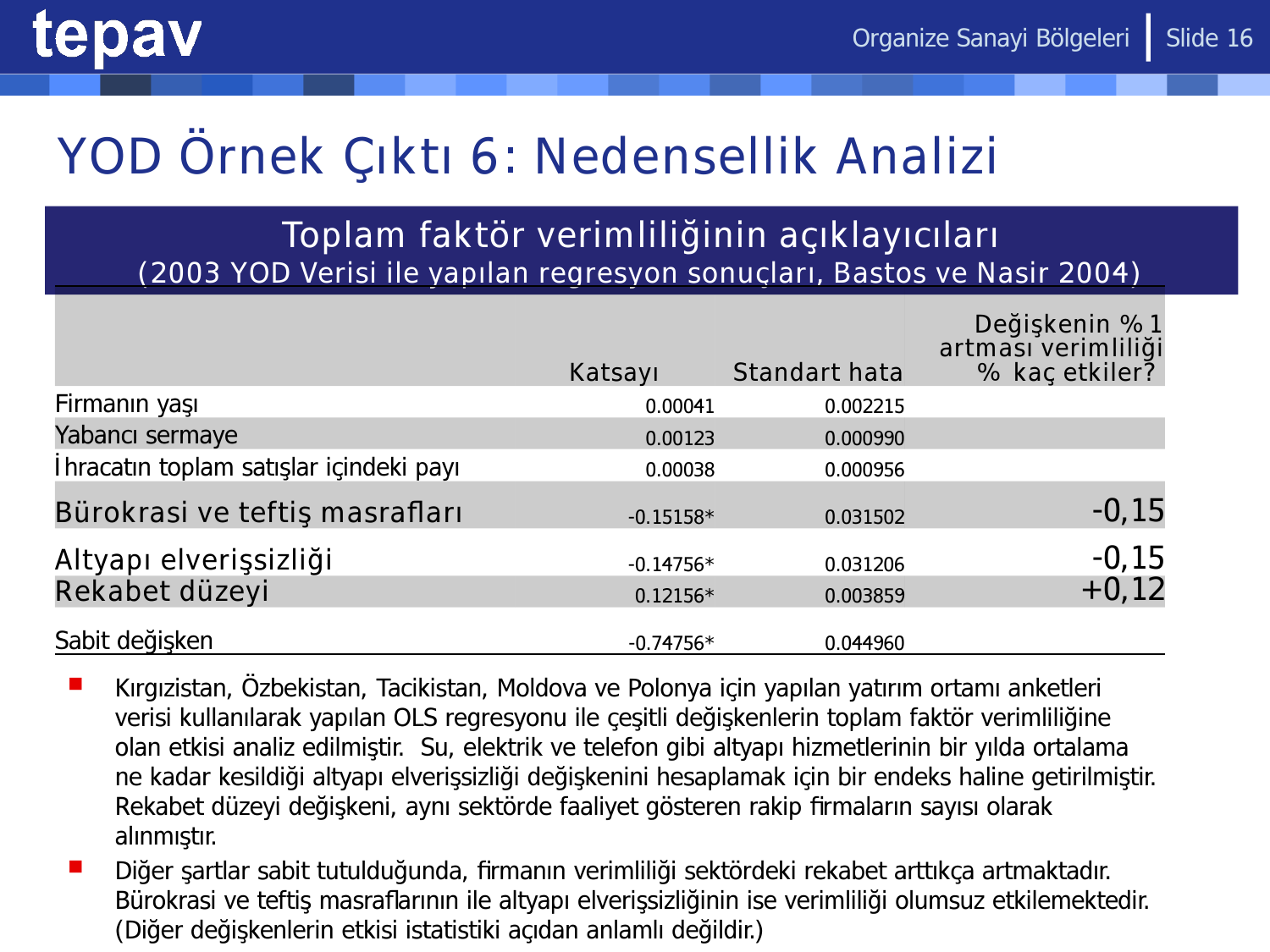

Organize Sanayi Bölgeleri
Slide 16
YOD Örnek Çıktı 6: Nedensellik Analizi
Toplam faktör verimliliğinin açıklayıcıları
(2003 YOD Verisi ile yapılan regresyon sonuçları, Bastos ve Nasir 2004)
|  | Katsayı | Standart hata | Değişkenin %1 artması verimliliği % kaç etkiler? |
| --- | --- | --- | --- |
| Firmanın yaşı | 0.00041 | 0.002215 |  |
| Yabancı sermaye | 0.00123 | 0.000990 |  |
| İhracatın toplam satışlar içindeki payı | 0.00038 | 0.000956 |  |
| Bürokrasi ve teftiş masrafları | -0.15158\* | 0.031502 | -0,15 |
| Altyapı elverişsizliği | -0.14756\* | 0.031206 | -0,15 |
| Rekabet düzeyi | 0.12156\* | 0.003859 | +0,12 |
| Sabit değişken | -0.74756\* | 0.044960 |  |

Kırgızistan, Özbekistan, Tacikistan, Moldova ve Polonya için yapılan yatırım ortamı anketleri verisi kullanılarak yapılan OLS regresyonu ile çeşitli değişkenlerin toplam faktör verimliliğine olan etkisi analiz edilmiştir.  Su, elektrik ve telefon gibi altyapı hizmetlerinin bir yılda ortalama ne kadar kesildiği altyapı elverişsizliği değişkenini hesaplamak için bir endeks haline getirilmiştir. Rekabet düzeyi değişkeni, aynı sektörde faaliyet gösteren rakip firmaların sayısı olarak alınmıştır.
Diğer şartlar sabit tutulduğunda, firmanın verimliliği sektördeki rekabet arttıkça artmaktadır. Bürokrasi ve teftiş masraflarının ile altyapı elverişsizliğinin ise verimliliği olumsuz etkilemektedir. (Diğer değişkenlerin etkisi istatistiki açıdan anlamlı değildir.)